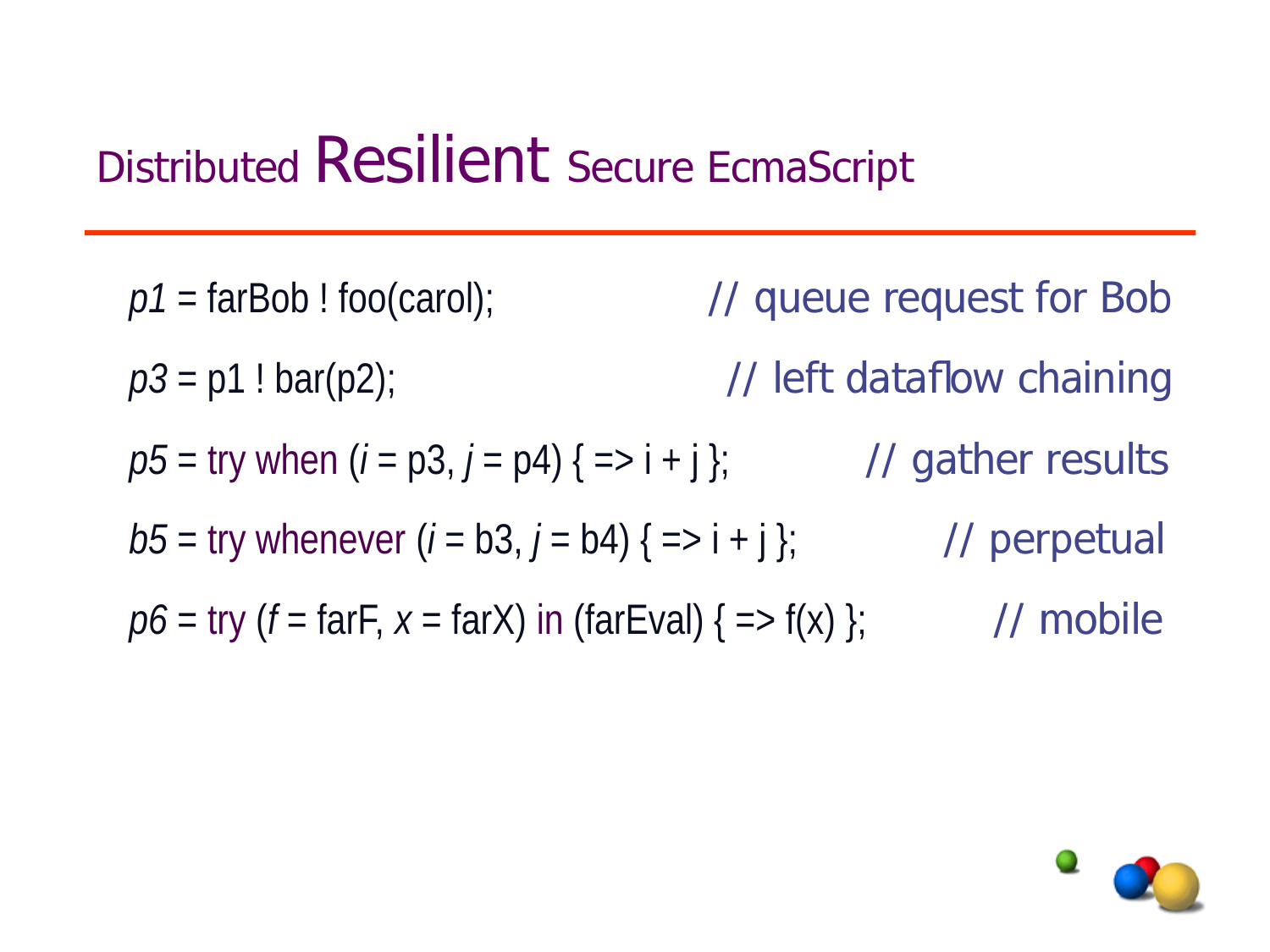

# Distributed Resilient Secure EcmaScript
p1 = farBob ! foo(carol);                      // queue request for Bob
p3 = p1 ! bar(p2);                                  // left dataflow chaining
p5 = try when (i = p3, j = p4) { => i + j };              // gather results
b5 = try whenever (i = b3, j = b4) { => i + j };               // perpetual
p6 = try (f = farF, x = farX) in (farEval) { => f(x) };             // mobile